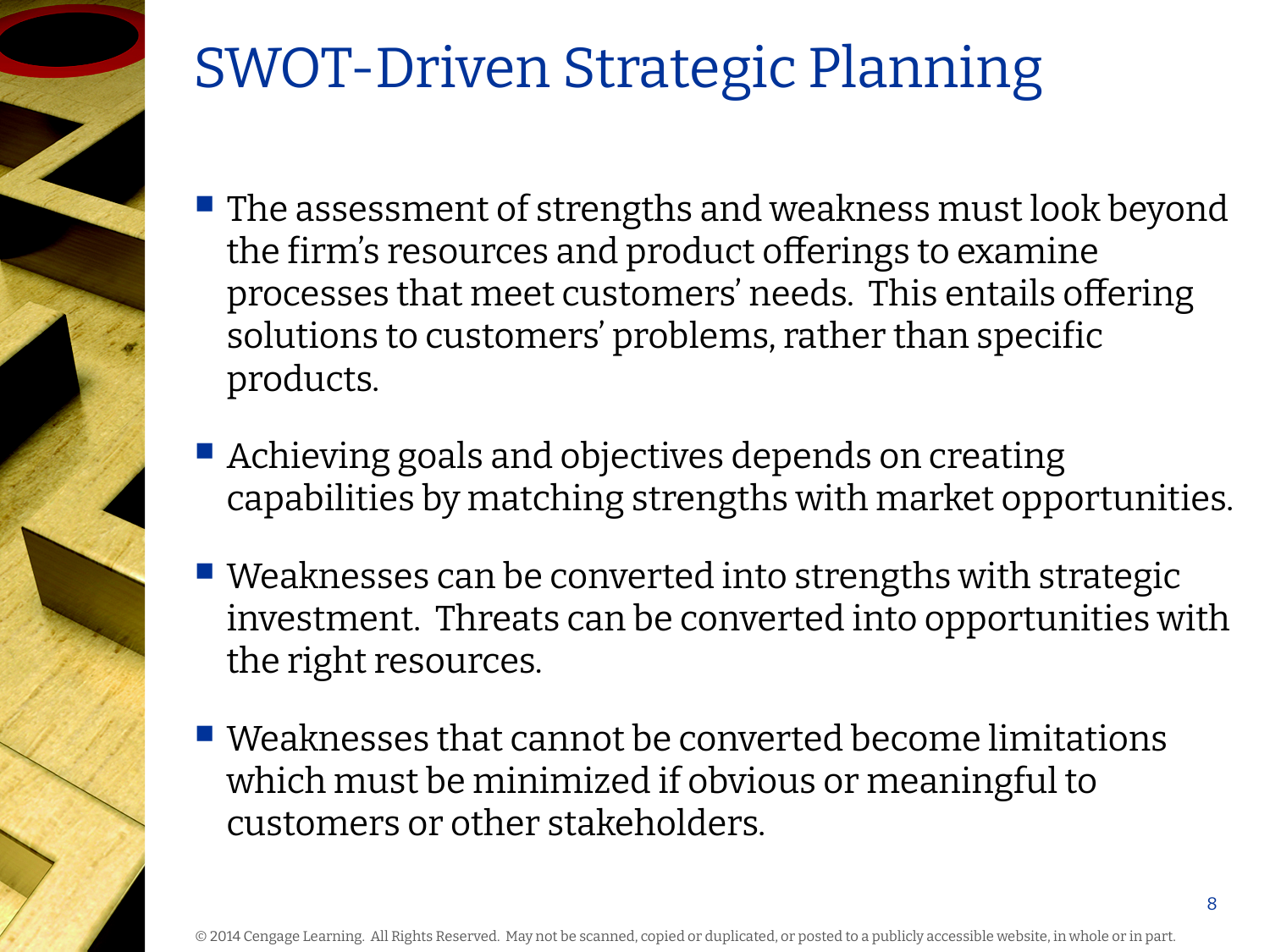

# SWOT-Driven Strategic Planning
The assessment of strengths and weakness must look beyond the firm’s resources and product offerings to examine processes that meet customers’ needs.  This entails offering solutions to customers’ problems, rather than specific products.
Achieving goals and objectives depends on creating capabilities by matching strengths with market opportunities.
Weaknesses can be converted into strengths with strategic investment.  Threats can be converted into opportunities with the right resources.
Weaknesses that cannot be converted become limitations which must be minimized if obvious or meaningful to customers or other stakeholders.
8